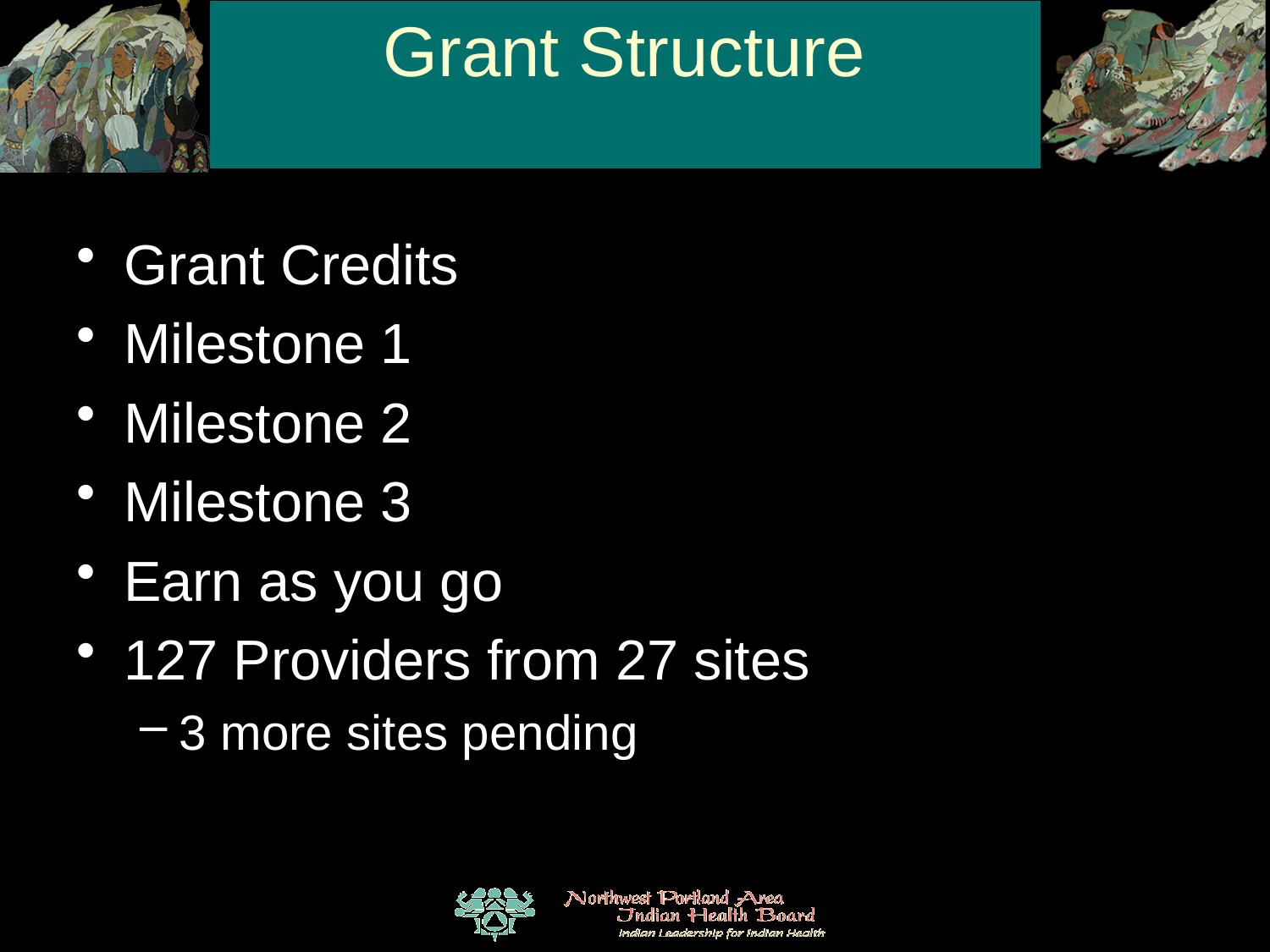

# Grant Structure
Grant Credits
Milestone 1
Milestone 2
Milestone 3
Earn as you go
127 Providers from 27 sites
3 more sites pending